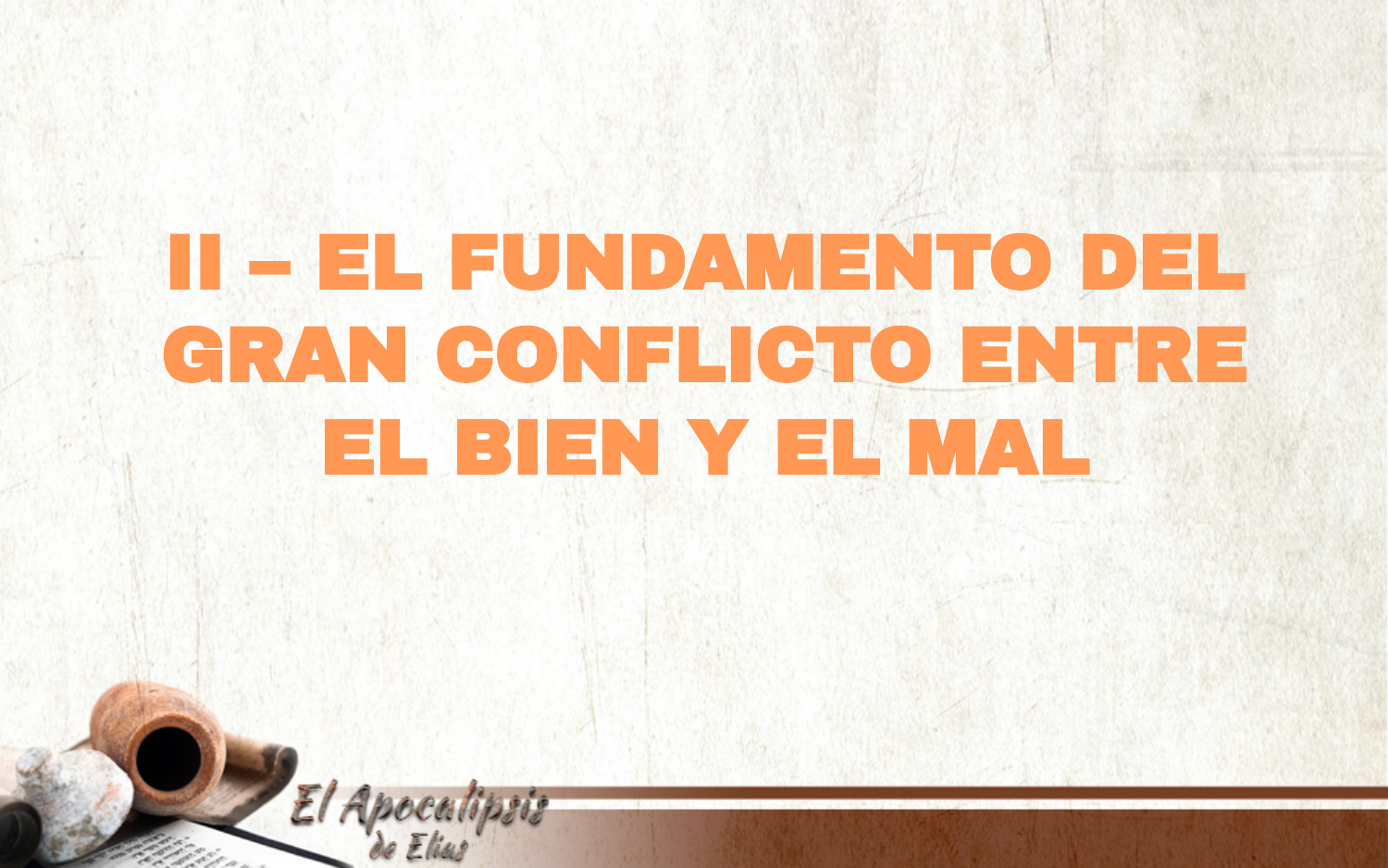

II – EL FUNDAMENTO DEL GRAN CONFLICTO ENTRE EL BIEN Y EL MAL